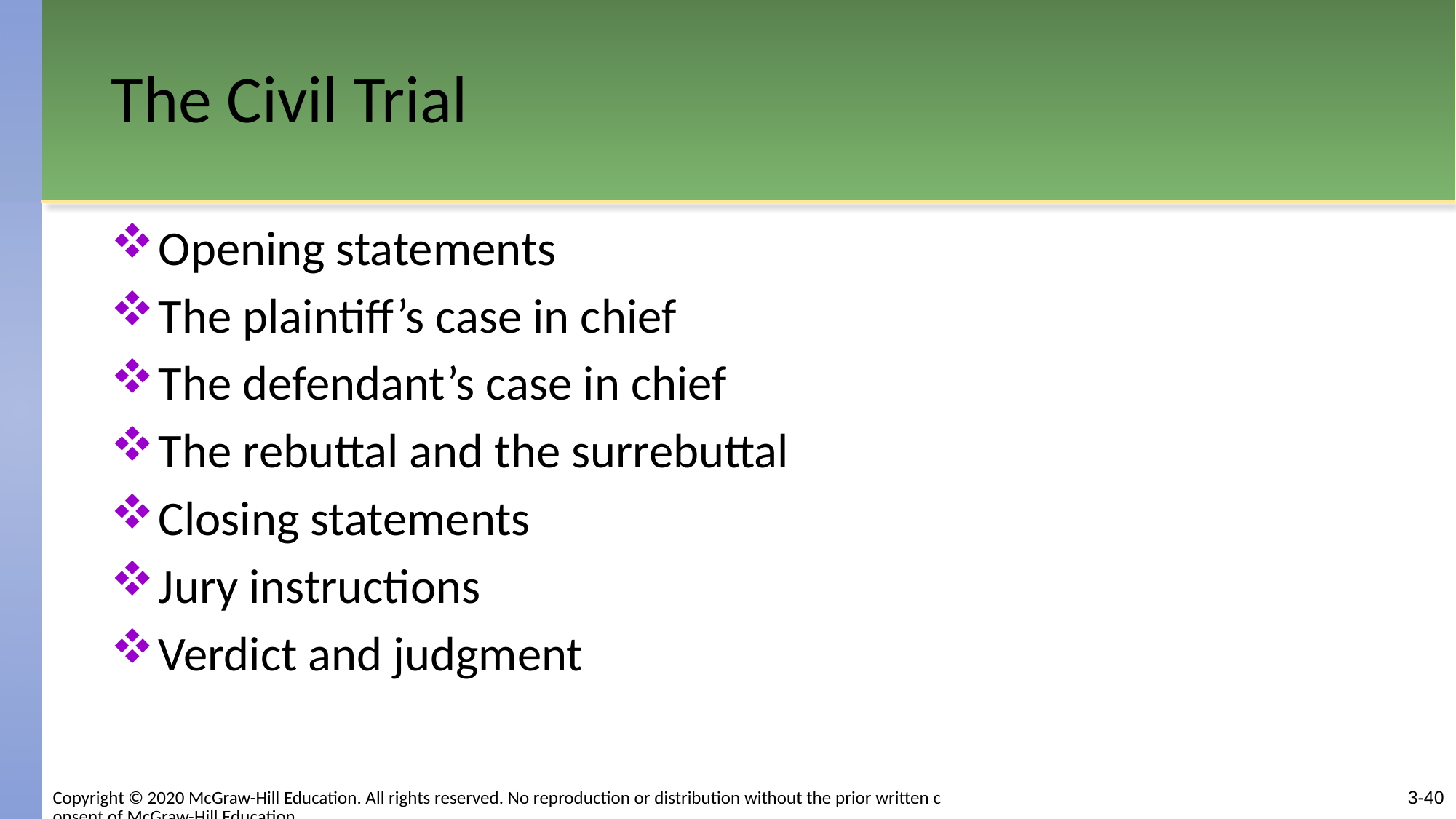

# The Civil Trial
Opening statements
The plaintiff’s case in chief
The defendant’s case in chief
The rebuttal and the surrebuttal
Closing statements
Jury instructions
Verdict and judgment

3-40
Copyright © 2020 McGraw-Hill Education. All rights reserved. No reproduction or distribution without the prior written consent of McGraw-Hill Education.